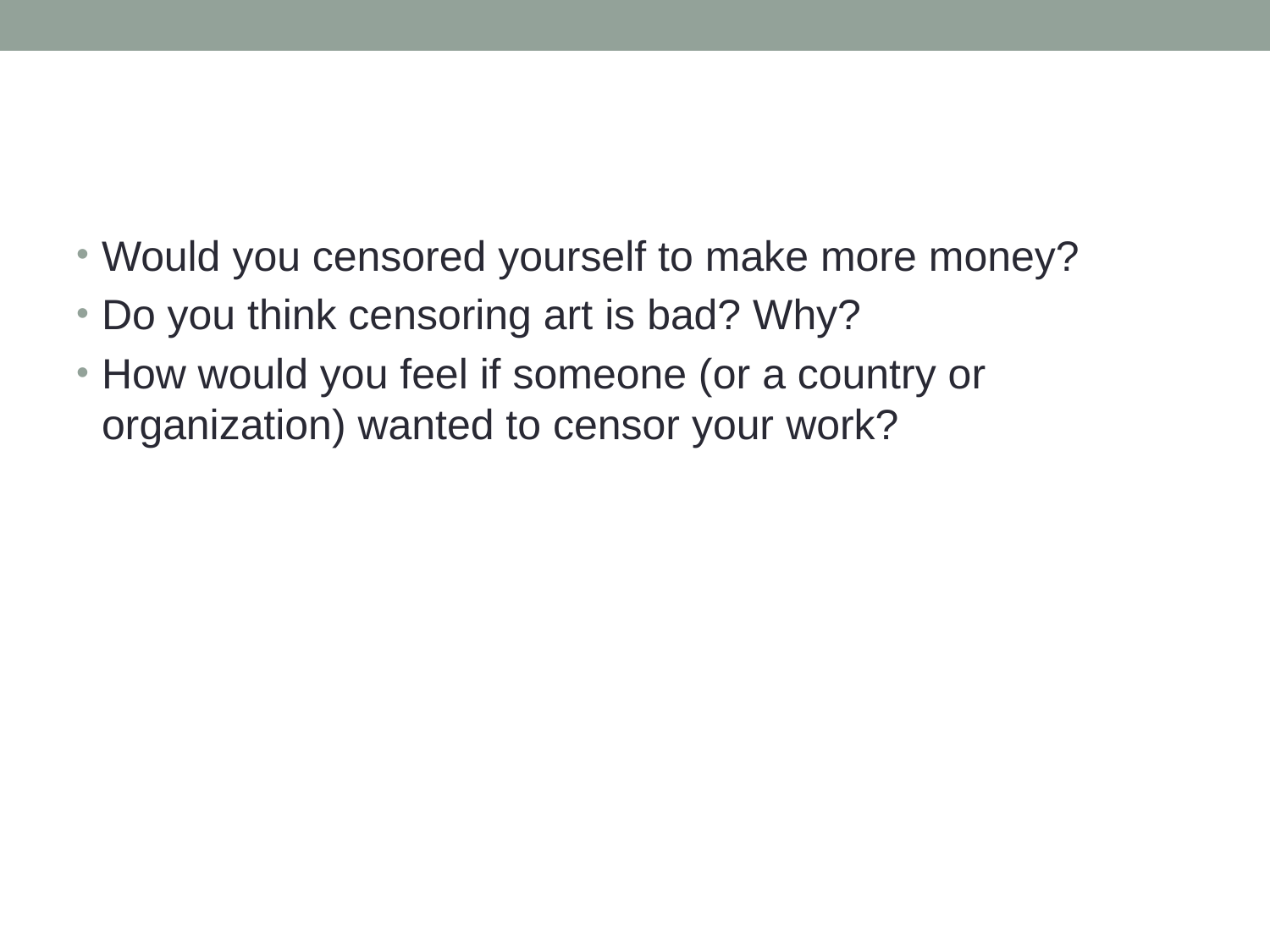

#
Would you censored yourself to make more money?
Do you think censoring art is bad? Why?
How would you feel if someone (or a country or organization) wanted to censor your work?